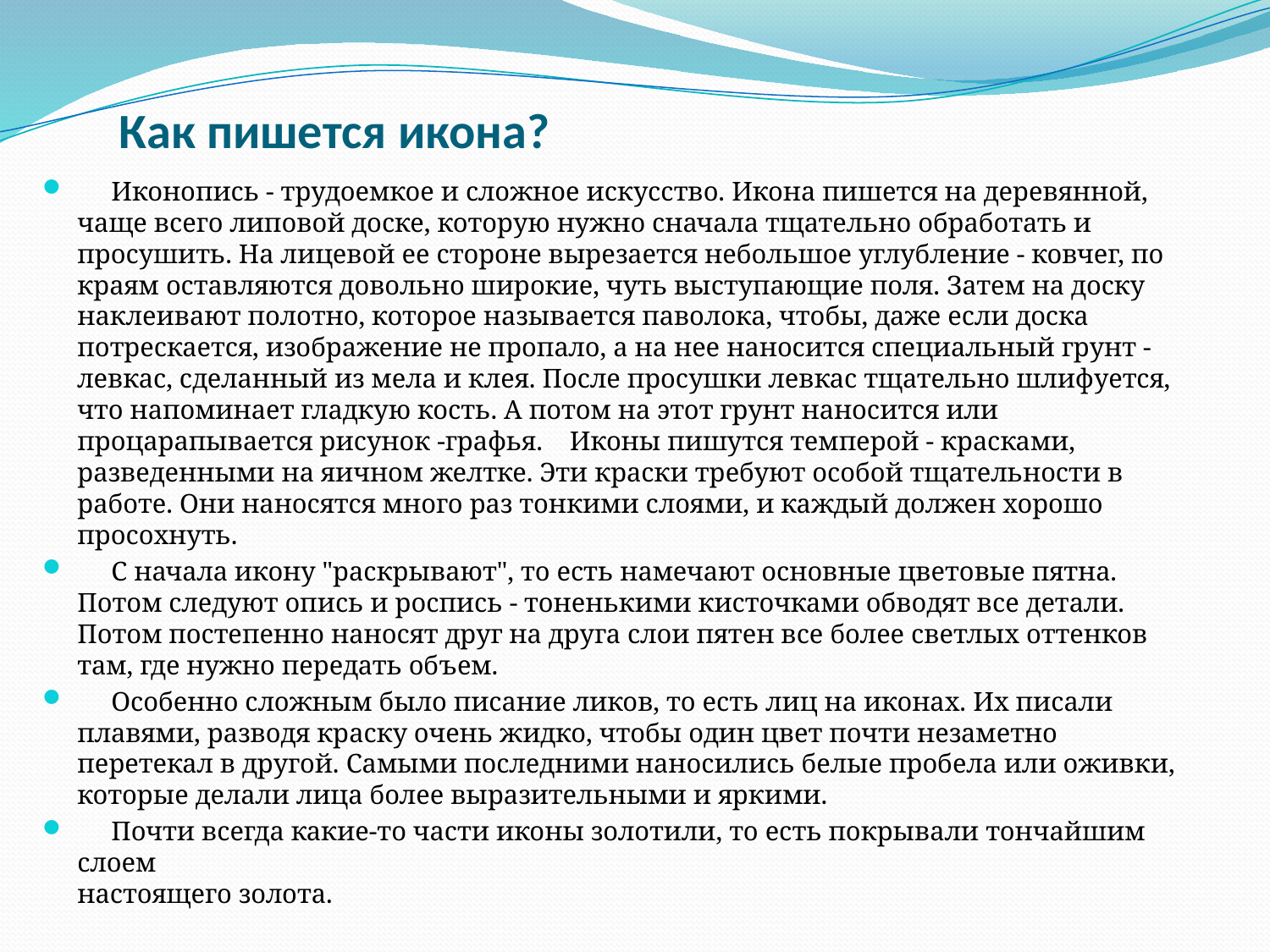

# Как пишется икона?
     Иконопись - трудоемкое и сложное искусство. Икона пишется на деревянной, чаще всего липовой доске, которую нужно сначала тщательно обработать и просушить. На лицевой ее стороне вырезается небольшое углубление - ковчег, по краям оставляются довольно широкие, чуть выступающие поля. Затем на доску наклеивают полотно, которое называется паволока, чтобы, даже если доска потрескается, изображение не пропало, а на нее наносится специальный грунт - левкас, сделанный из мела и клея. После просушки левкас тщательно шлифуется, что напоминает гладкую кость. А потом на этот грунт наносится или  
процарапывается рисунок -графья.    Иконы пишутся темперой - красками, разведенными на яичном желтке. Эти краски требуют особой тщательности в работе. Они наносятся много раз тонкими слоями, и каждый должен хорошо просохнуть.
     С начала икону "раскрывают", то есть намечают основные цветовые пятна. Потом следуют опись и роспись - тоненькими кисточками обводят все детали. Потом постепенно наносят друг на друга слои пятен все более светлых оттенков там, где нужно передать объем.
     Особенно сложным было писание ликов, то есть лиц на иконах. Их писали плавями, разводя краску очень жидко, чтобы один цвет почти незаметно перетекал в другой. Самыми последними наносились белые пробела или оживки, которые делали лица более выразительными и яркими.
     Почти всегда какие-то части иконы золотили, то есть покрывали тончайшим слоем  
настоящего золота.